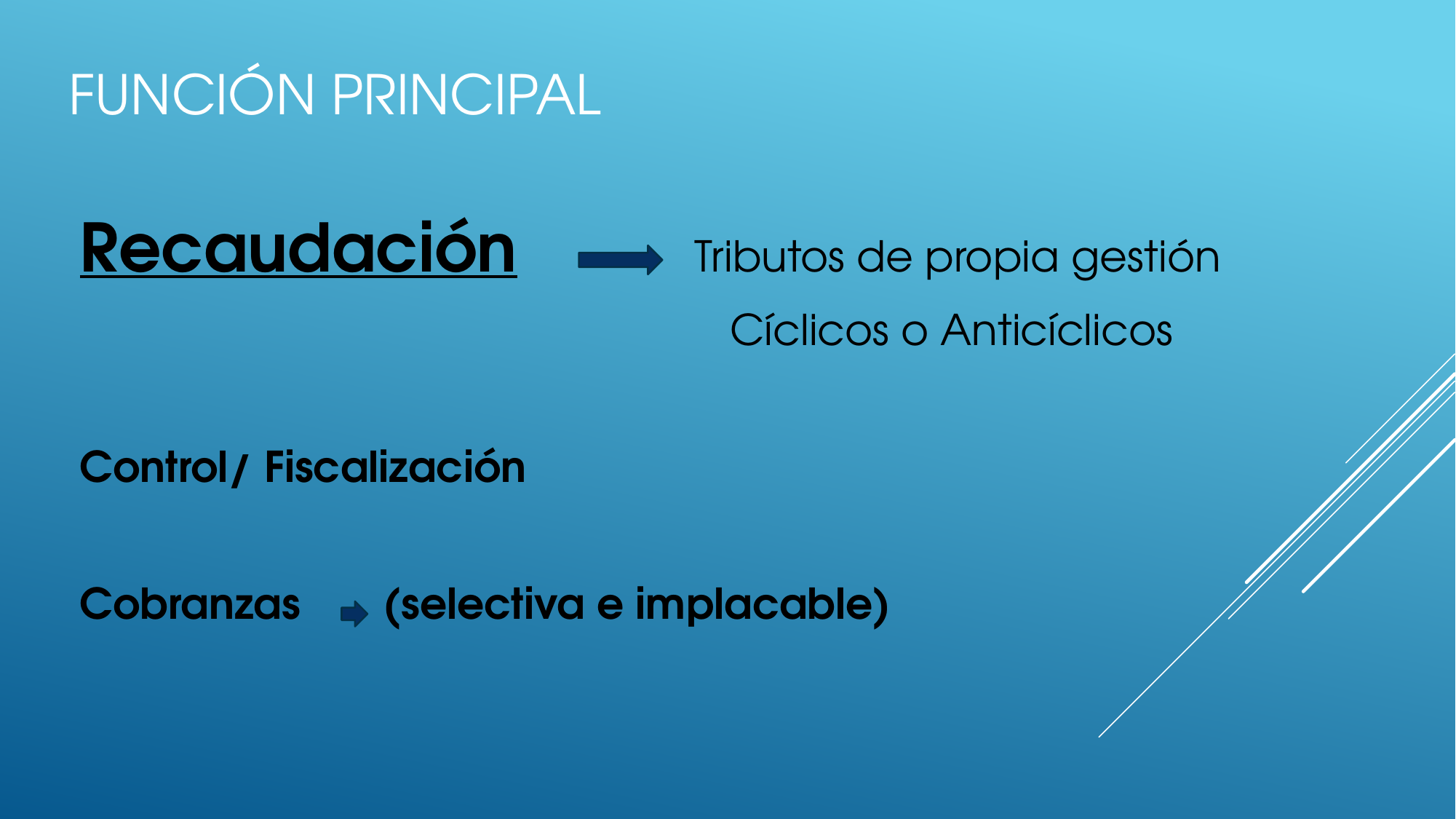

# Función principal
Recaudación               Tributos de propia gestión
                                                       Cíclicos o Anticíclicos

Control/ Fiscalización

Cobranzas       (selectiva e implacable)